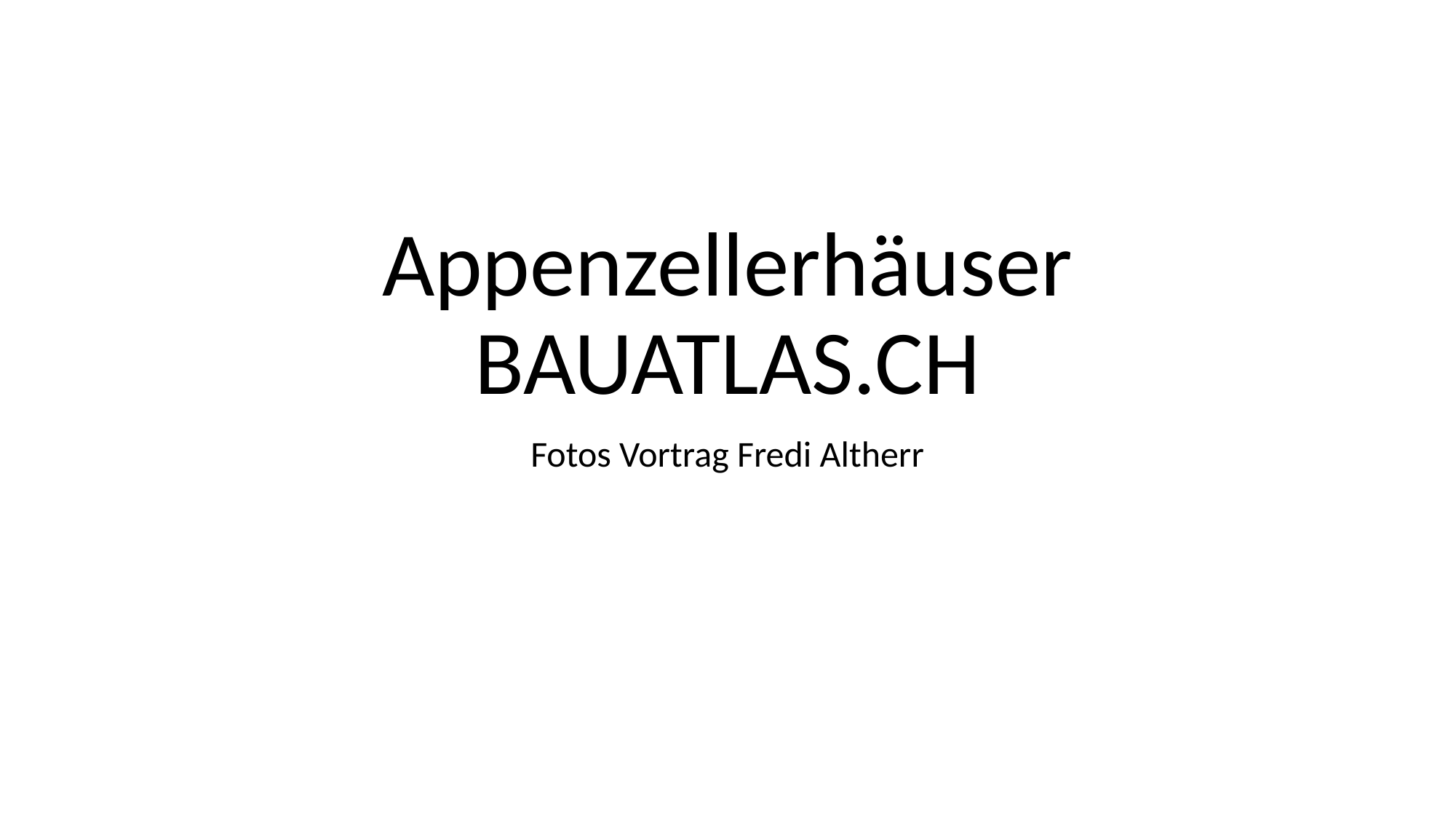

# Appenzellerhäuser BAUATLAS.CH
Fotos Vortrag Fredi Altherr